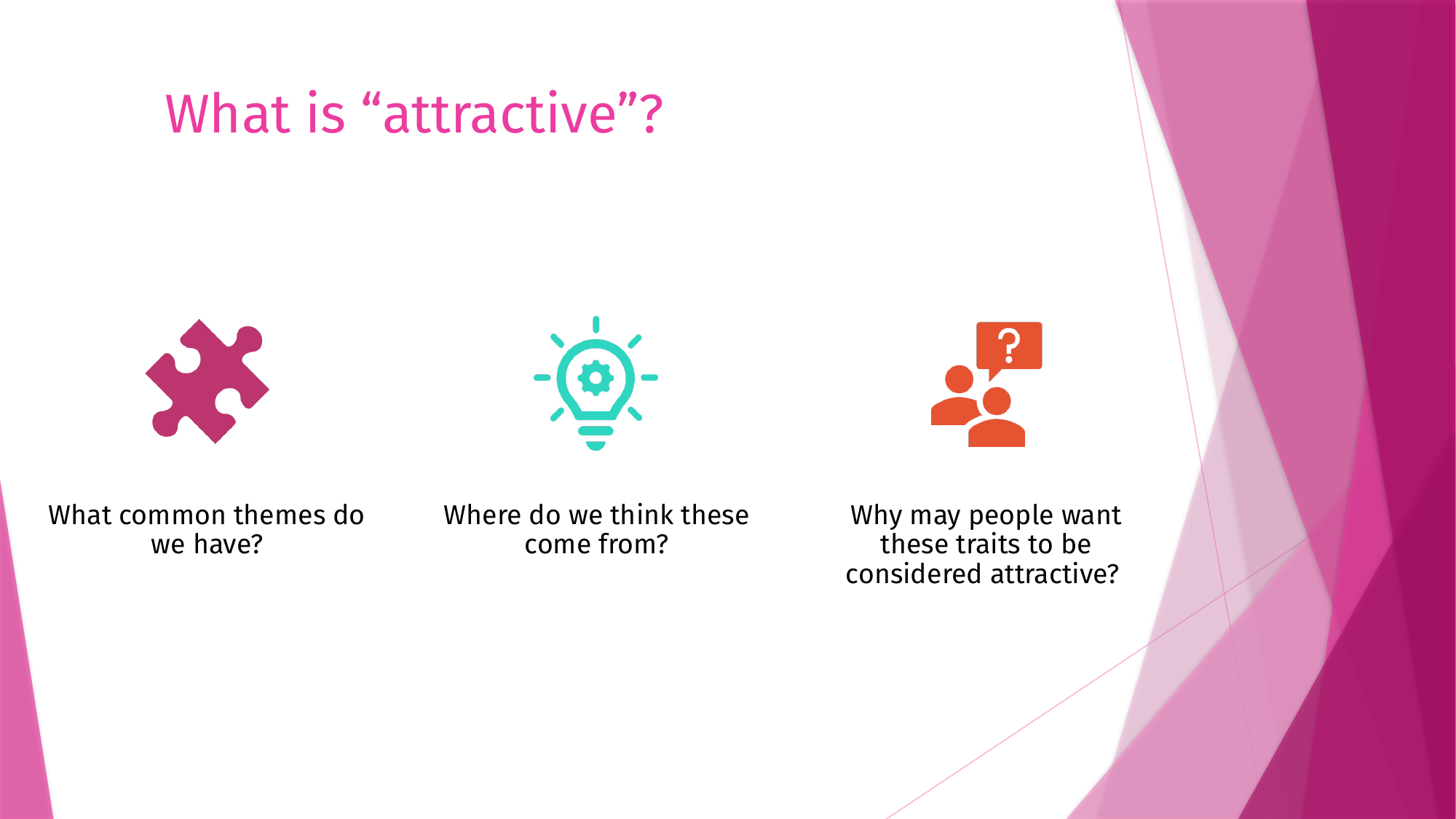

# What is “attractive”?
What common themes do we have?
Where do we think these come from?
Why may people want these traits to be considered attractive?